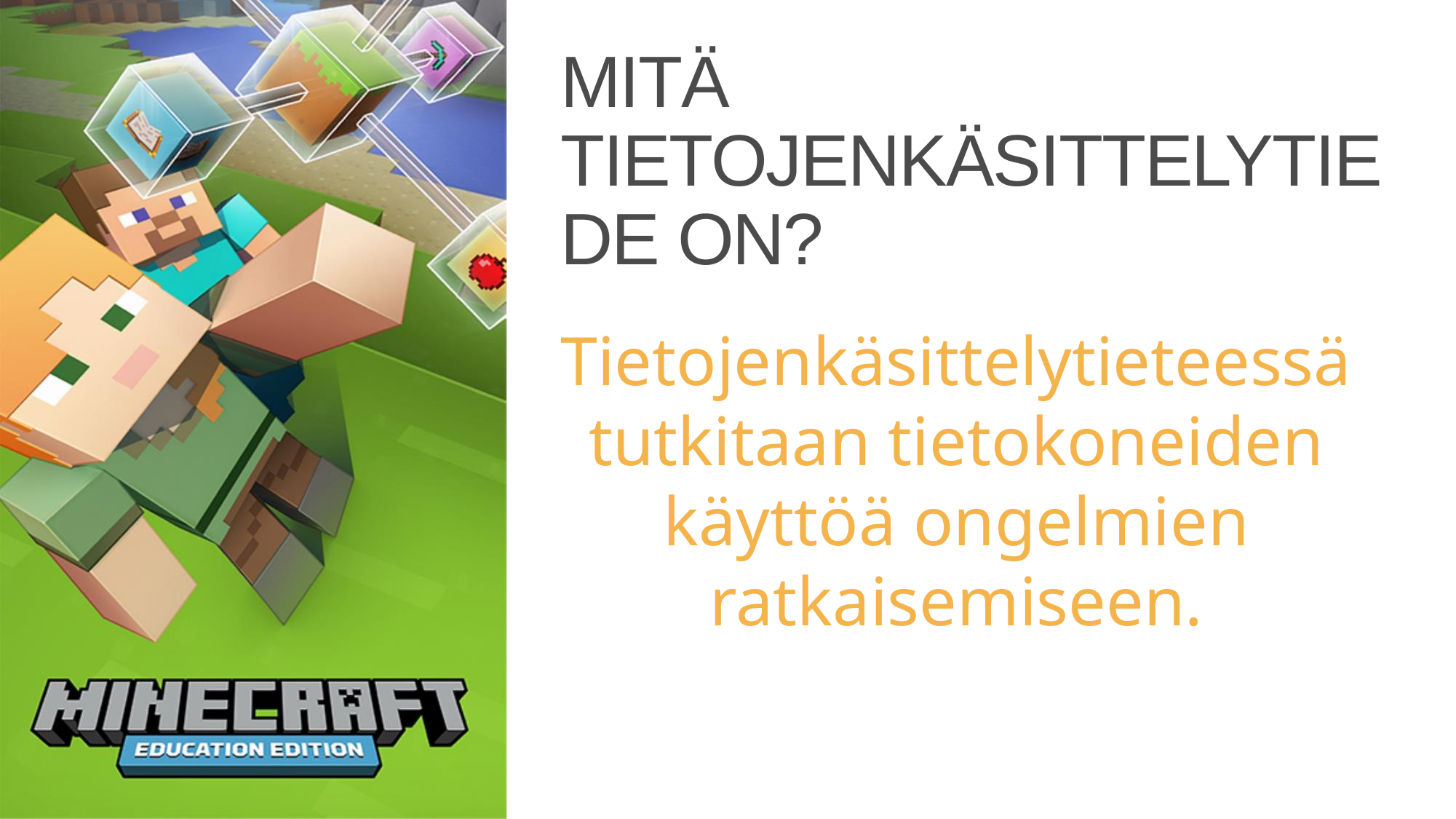

# Mitä tietojenkäsittelytiede on?
Tietojenkäsittelytieteessä tutkitaan tietokoneiden käyttöä ongelmien ratkaisemiseen.